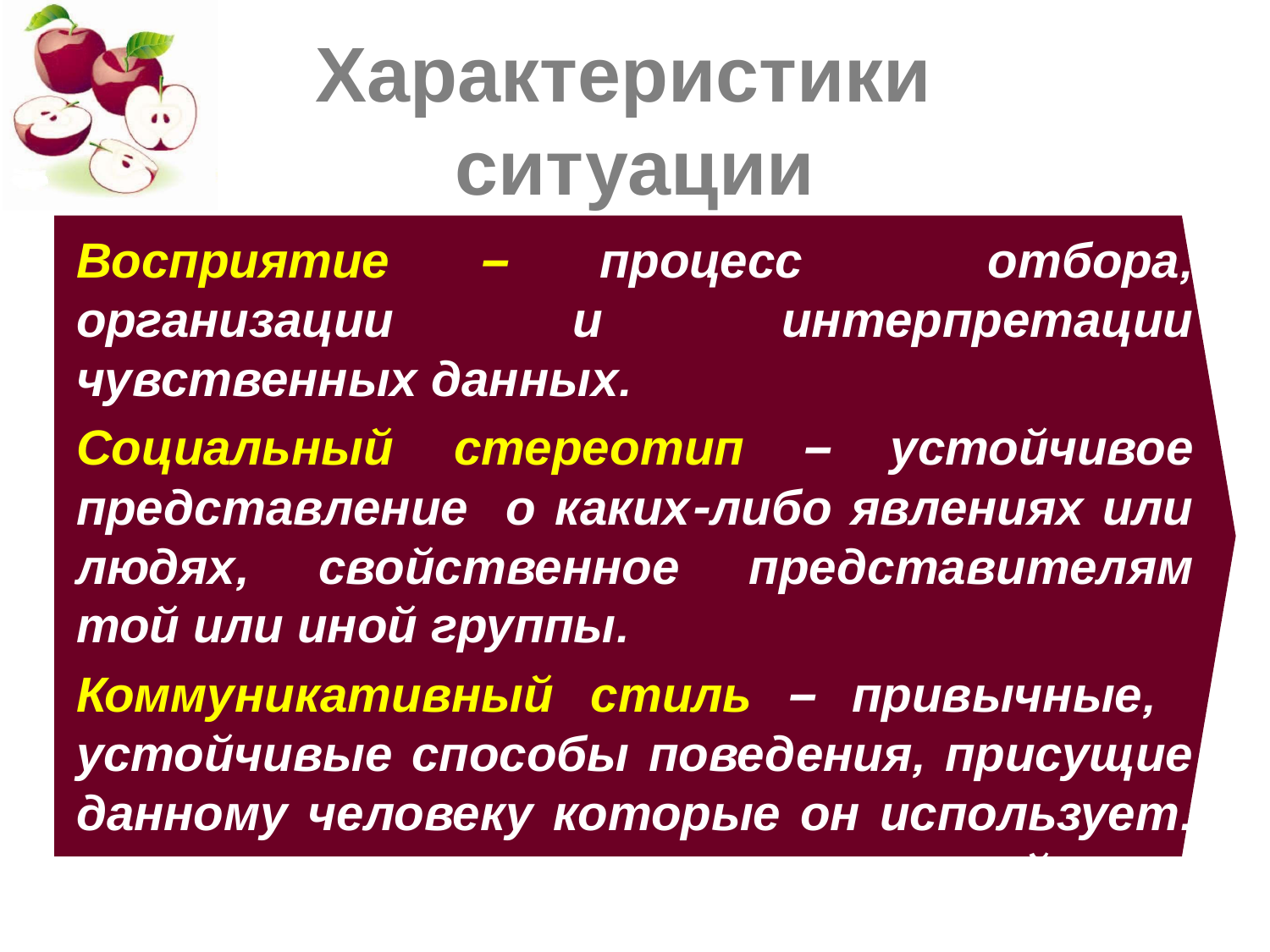

# Характеристики ситуации
Восприятие – процесс  отбора, организации и интерпретации чувственных данных.
Социальный стереотип – устойчивое представление  о каких-либо явлениях или людях, свойственное представителям той или иной группы.
Коммуникативный стиль – привычные,  устойчивые способы поведения, присущие данному человеку которые он использует. при установлении отношений и взаимодействии с другими людьми.